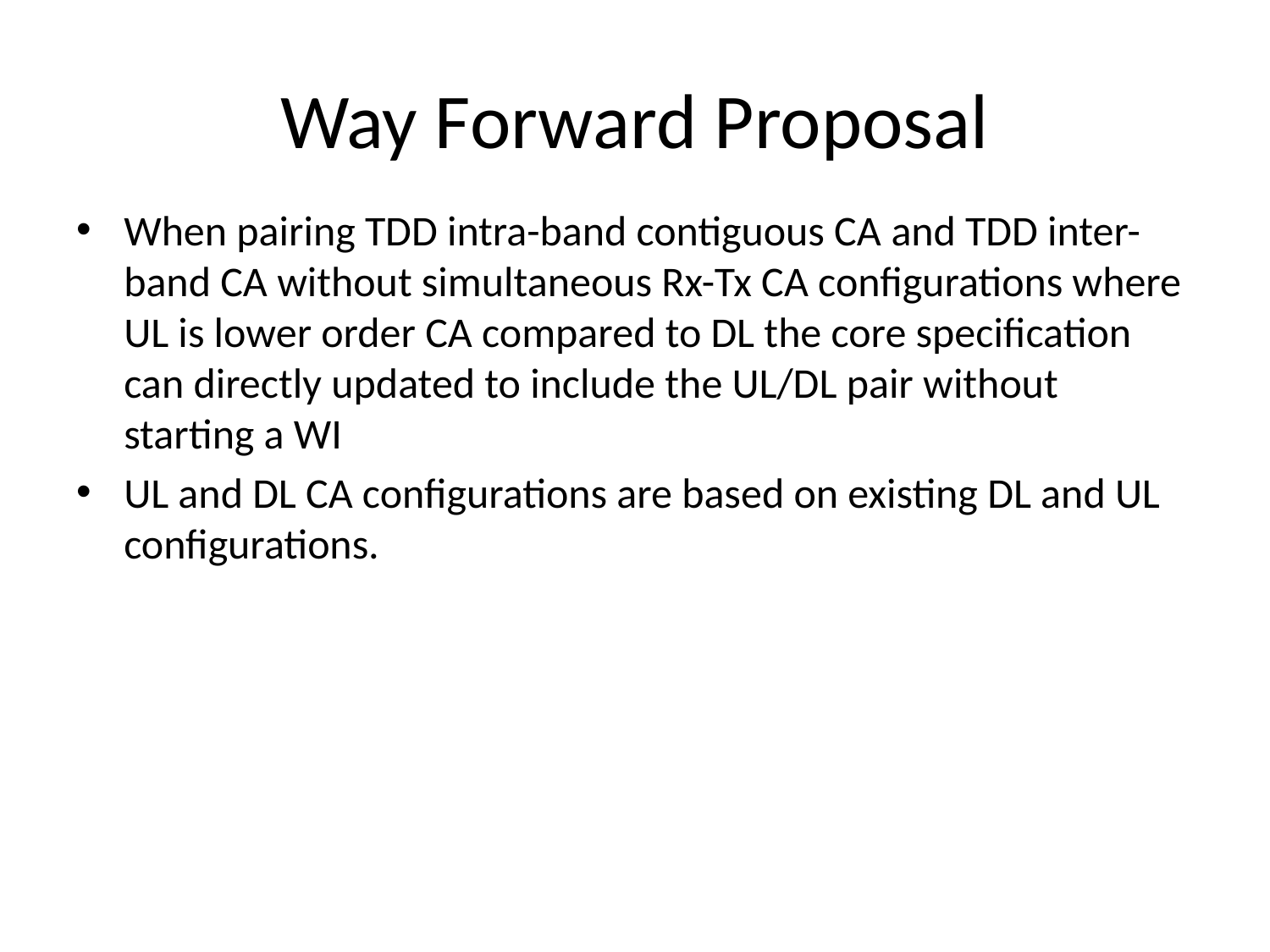

# Way Forward Proposal
When pairing TDD intra-band contiguous CA and TDD inter-band CA without simultaneous Rx-Tx CA configurations where UL is lower order CA compared to DL the core specification can directly updated to include the UL/DL pair without starting a WI
UL and DL CA configurations are based on existing DL and UL configurations.